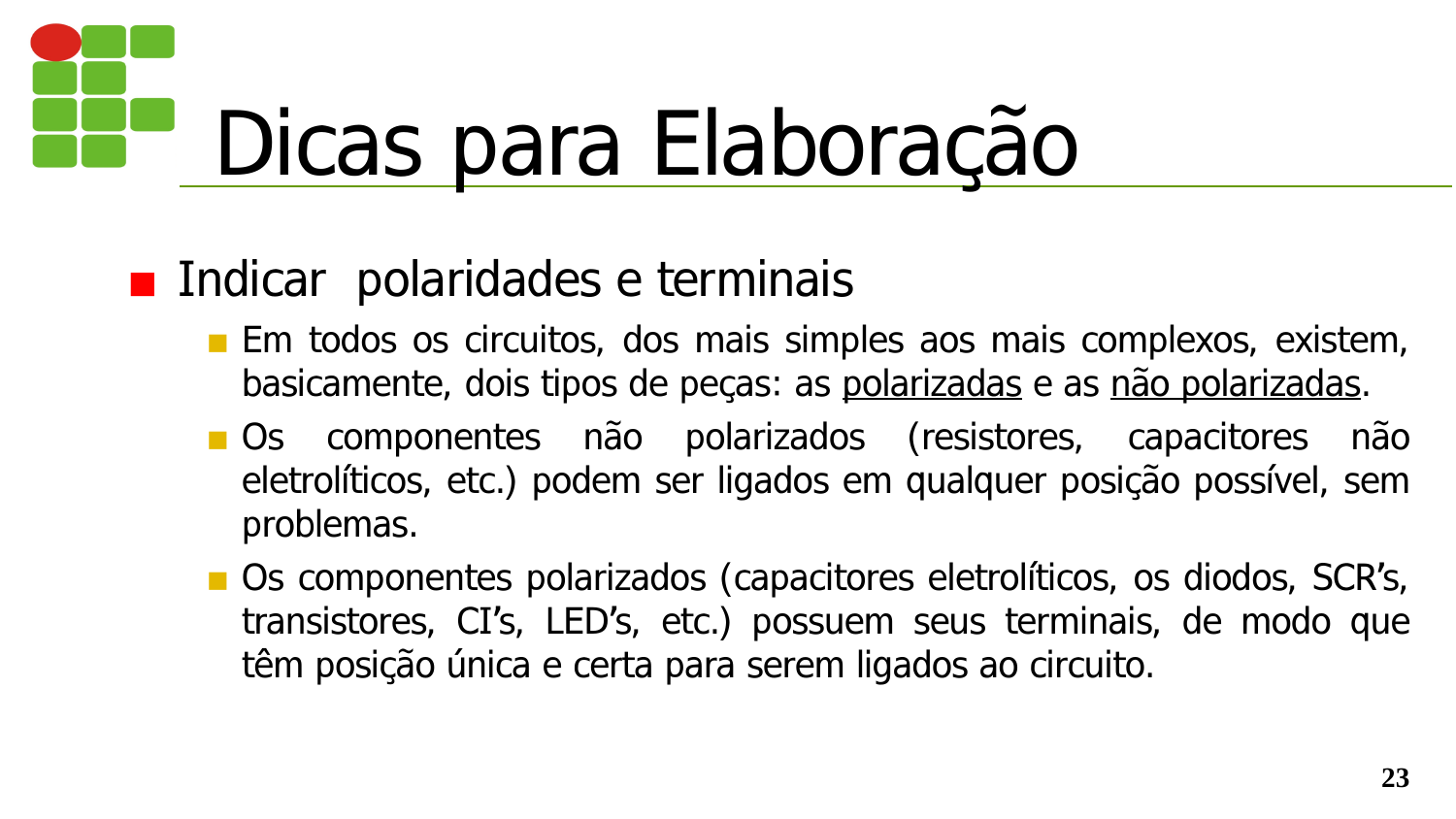

# Dicas para Elaboração
Indicar  polaridades e terminais
Em todos os circuitos, dos mais simples aos mais complexos, existem, basicamente, dois tipos de peças: as polarizadas e as não polarizadas.
Os componentes não polarizados (resistores, capacitores não eletrolíticos, etc.) podem ser ligados em qualquer posição possível, sem problemas.
Os componentes polarizados (capacitores eletrolíticos, os diodos, SCR’s, transistores, CI’s, LED’s, etc.) possuem seus terminais, de modo que têm posição única e certa para serem ligados ao circuito.
23